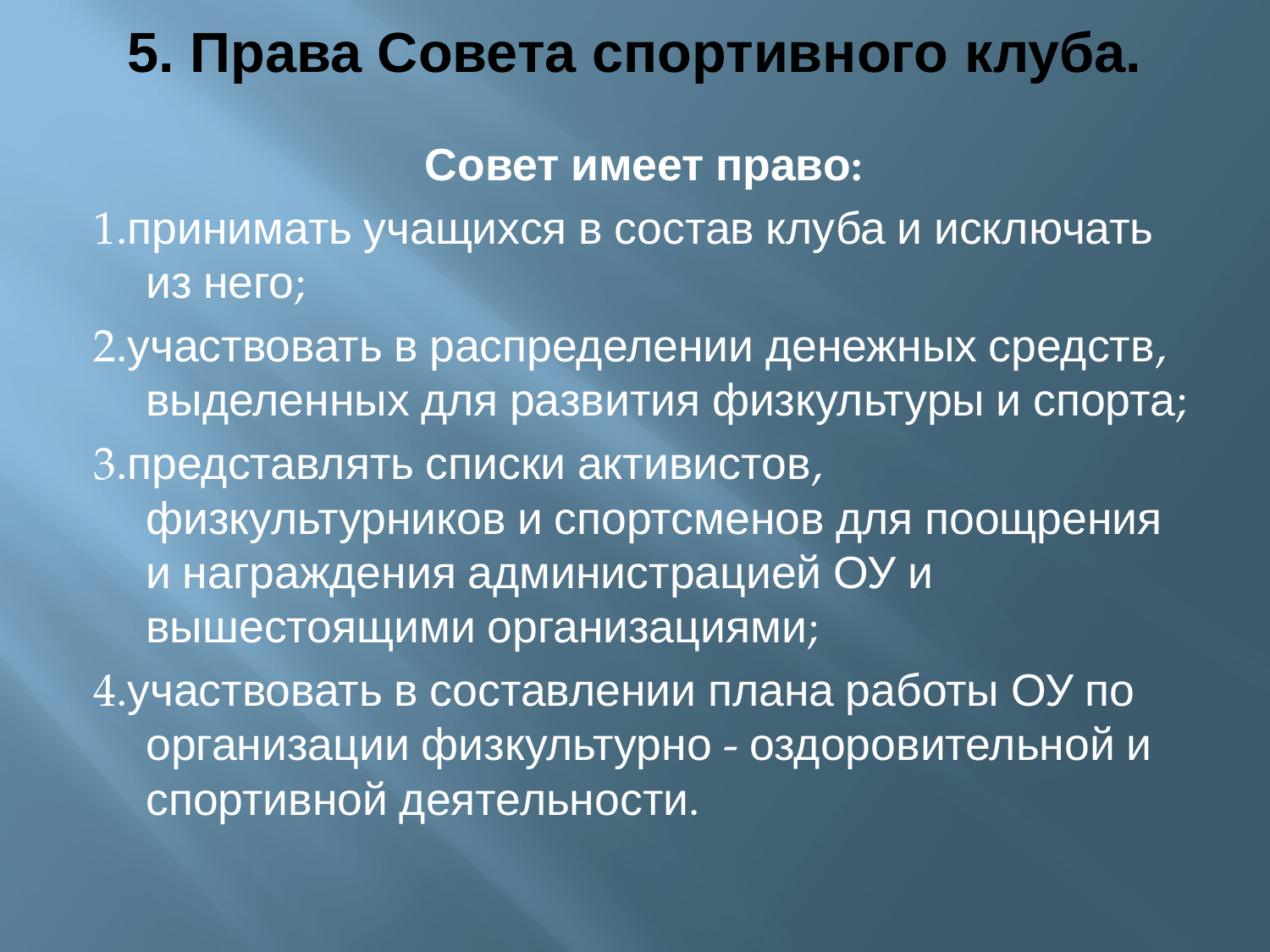

# 5. Права Совета спортивного клуба.
Совет имеет право:
1.принимать учащихся в состав клуба и исключать из него;
2.участвовать в распределении денежных средств, выделенных для развития физкультуры и спорта;
3.представлять списки активистов, физкультурников и спортсменов для поощрения и награждения администрацией ОУ и вышестоящими организациями;
4.участвовать в составлении плана работы ОУ по организации физкультурно - оздоровительной и спортивной деятельности.